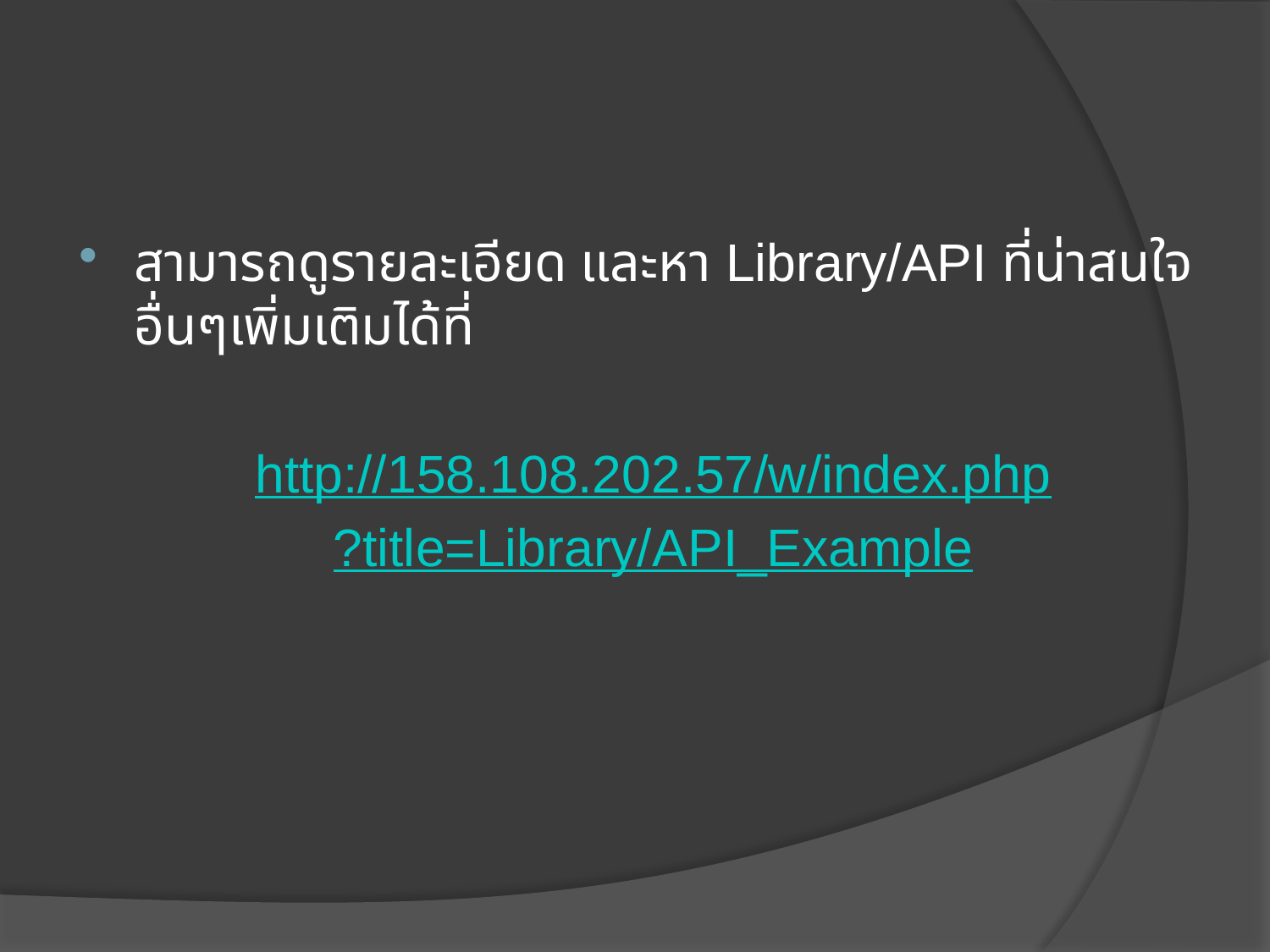

#
สามารถดูรายละเอียด และหา Library/API ที่น่าสนใจอื่นๆเพิ่มเติมได้ที่

http://158.108.202.57/w/index.php
?title=Library/API_Example